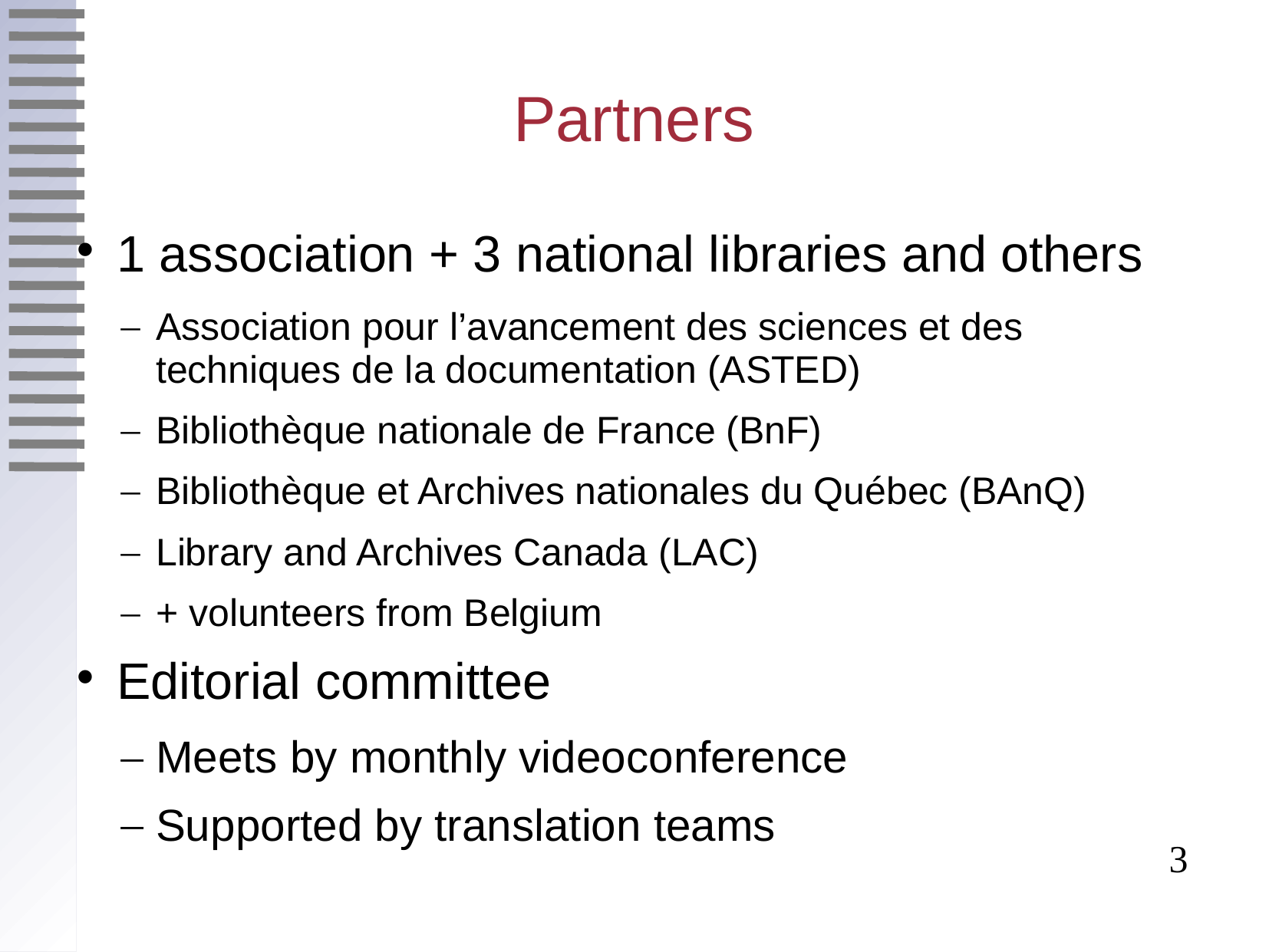

# Partners
1 association + 3 national libraries and others
Association pour l’avancement des sciences et des techniques de la documentation (ASTED)
Bibliothèque nationale de France (BnF)
Bibliothèque et Archives nationales du Québec (BAnQ)
Library and Archives Canada (LAC)
+ volunteers from Belgium
Editorial committee
Meets by monthly videoconference
Supported by translation teams